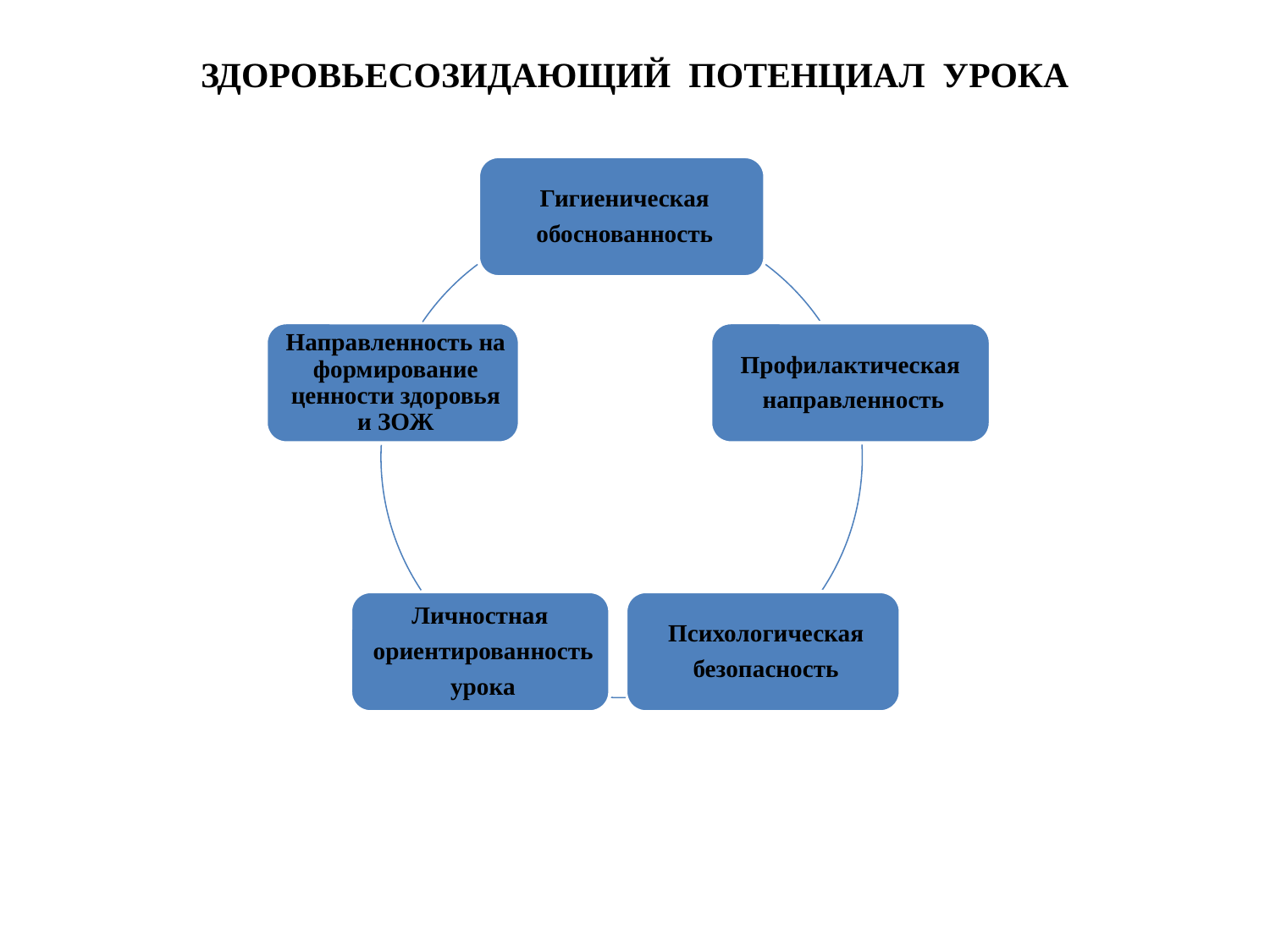

ЗДОРОВЬЕСОЗИДАЮЩИЙ  ПОТЕНЦИАЛ  УРОКА
Гигиеническая
обоснованность
Профилактическая
направленность
Психологическая
безопасность
Личностная
ориентированность
урока
Направленность на формирование ценности здоровья и ЗОЖ